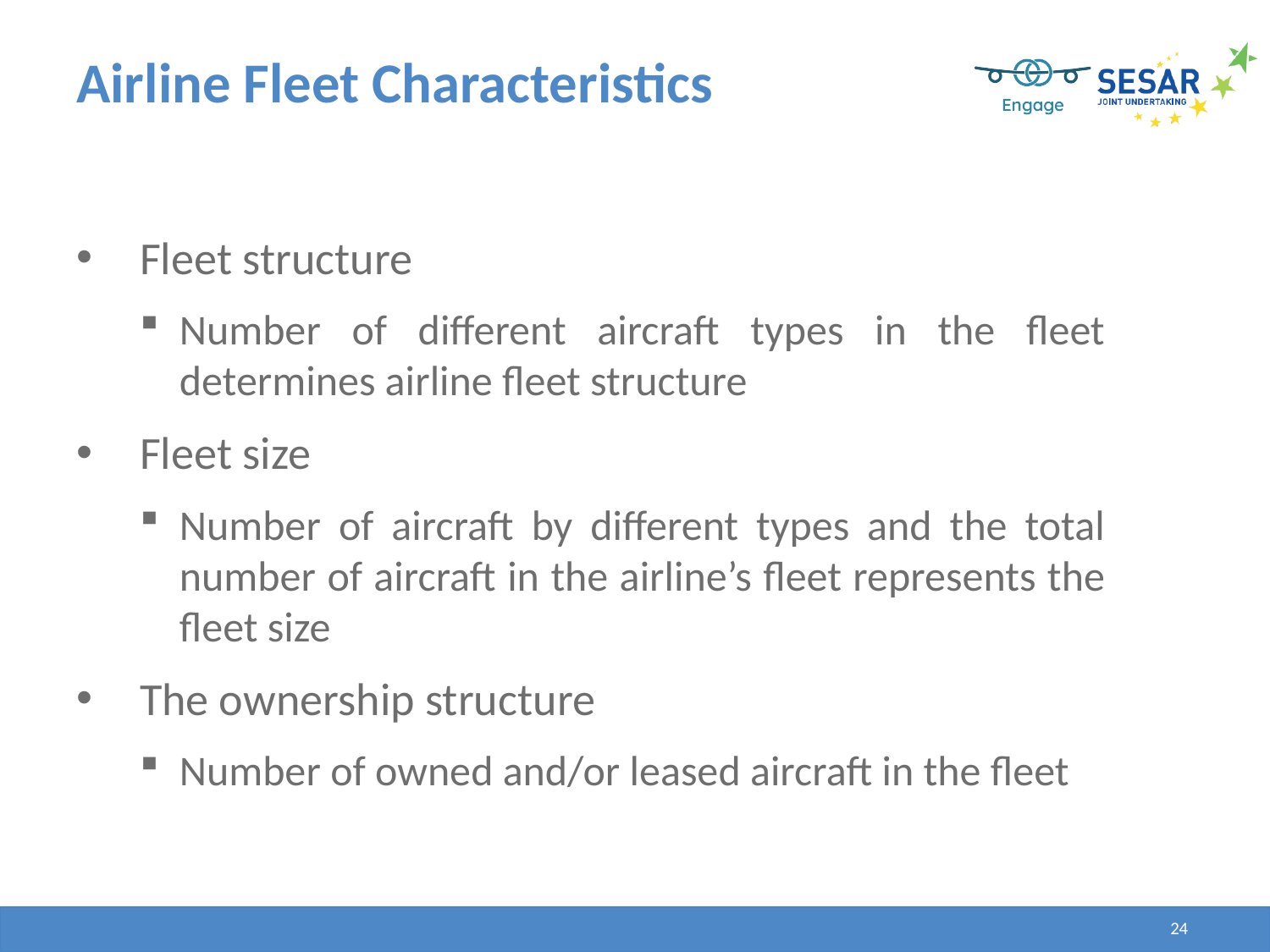

# Airline Fleet Characteristics
Fleet structure
Number of different aircraft types in the fleet determines airline fleet structure
Fleet size
Number of aircraft by different types and the total number of aircraft in the airline’s fleet represents the fleet size
The ownership structure
Number of owned and/or leased aircraft in the fleet
24